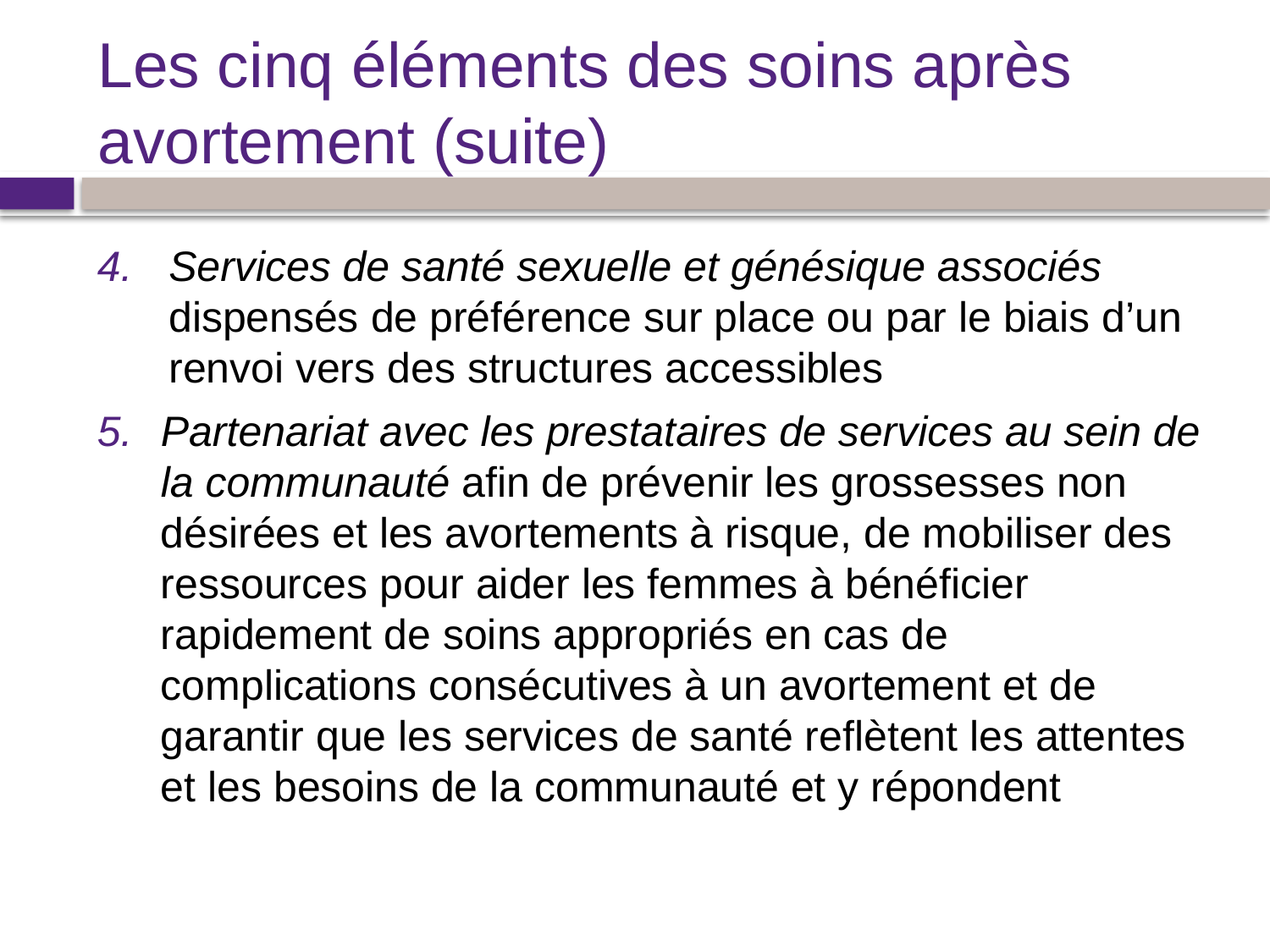

# Les cinq éléments des soins après avortement (suite)
Services de santé sexuelle et génésique associés dispensés de préférence sur place ou par le biais d’un renvoi vers des structures accessibles
Partenariat avec les prestataires de services au sein de la communauté afin de prévenir les grossesses non désirées et les avortements à risque, de mobiliser des ressources pour aider les femmes à bénéficier rapidement de soins appropriés en cas de complications consécutives à un avortement et de garantir que les services de santé reflètent les attentes et les besoins de la communauté et y répondent